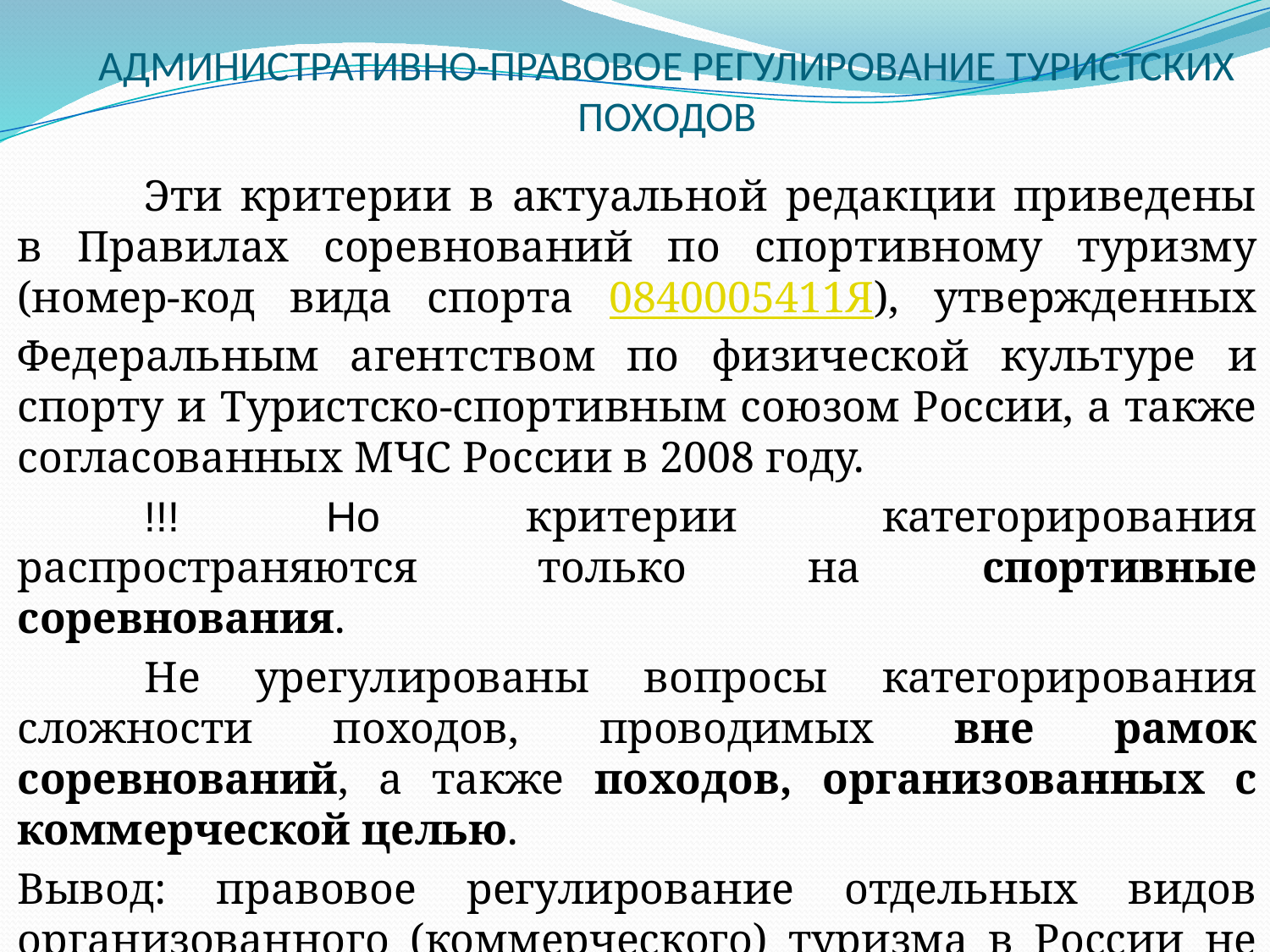

АДМИНИСТРАТИВНО-ПРАВОВОЕ РЕГУЛИРОВАНИЕ ТУРИСТСКИХ ПОХОДОВ
	Эти критерии в актуальной редакции приведены в Правилах соревнований по спортивному туризму (номер-код вида спорта 0840005411Я), утвержденных Федеральным агентством по физической культуре и спорту и Туристско-спортивным союзом России, а также согласованных МЧС России в 2008 году.
	!!! Но критерии категорирования распространяются только на спортивные соревнования.
	Не урегулированы вопросы категорирования сложности походов, проводимых вне рамок соревнований, а также походов, организованных с коммерческой целью.
Вывод: правовое регулирование отдельных видов организованного (коммерческого) туризма в России не урегулировано.